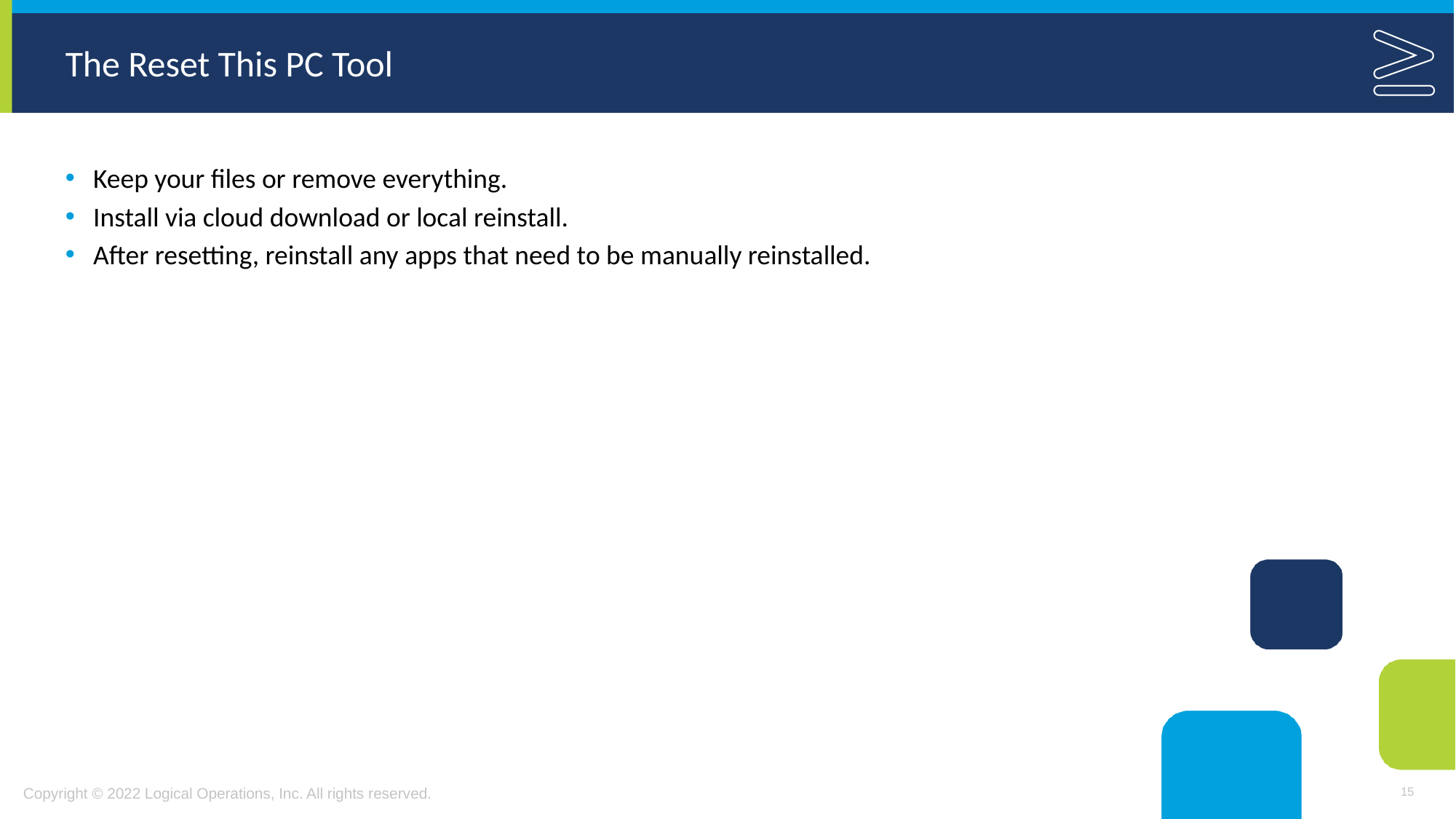

# The Reset This PC Tool
Keep your files or remove everything.
Install via cloud download or local reinstall.
After resetting, reinstall any apps that need to be manually reinstalled.
15